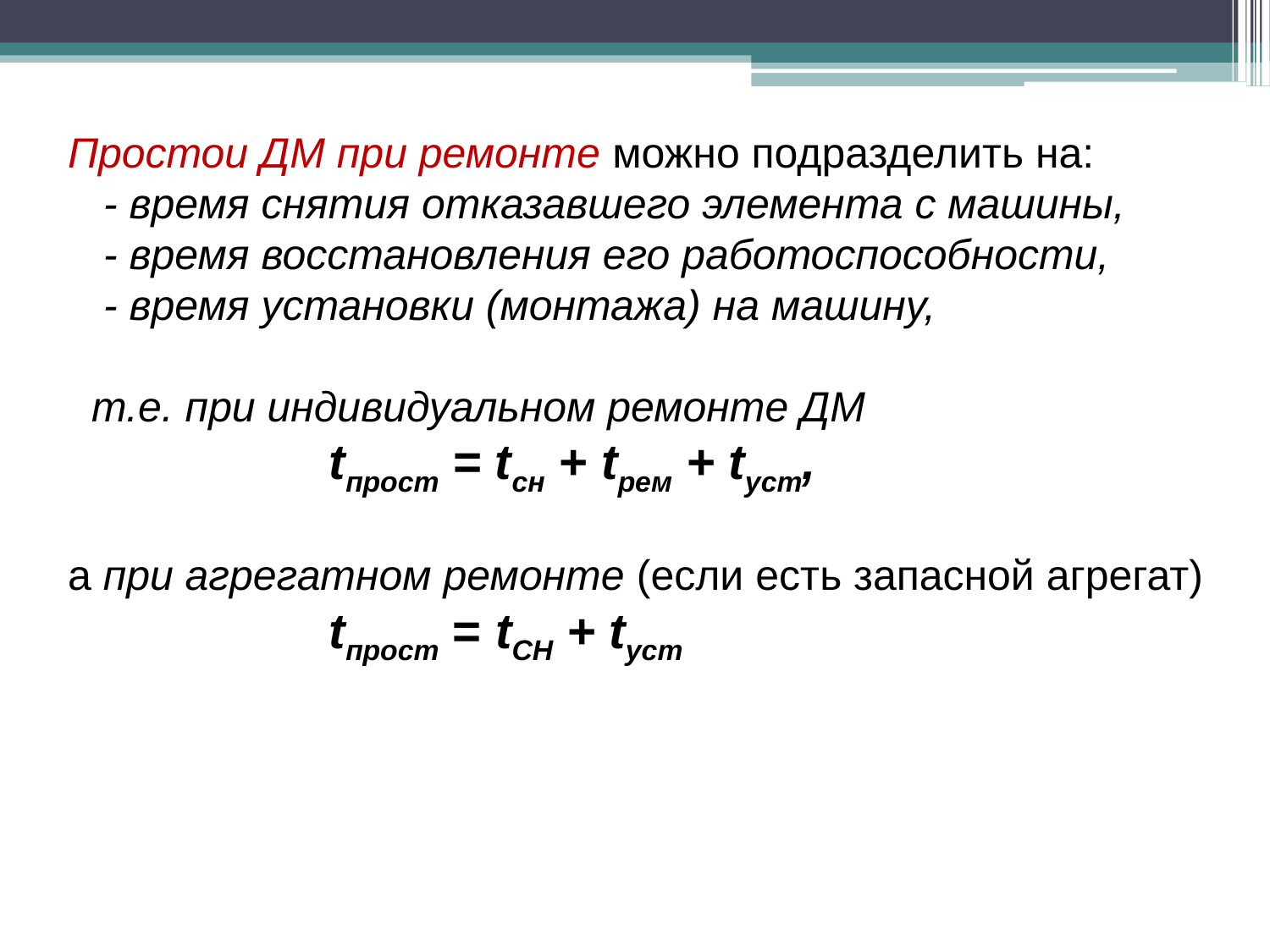

Простои ДМ при ремонте можно подразделить на:
   - время снятия отказавшего элемента с машины,
   - время восстановления его работоспособности,
   - время установки (монтажа) на машину,

  т.е. при индивидуальном ремонте ДМ
                   tпрост = tсн + tрем + tуст,

а при агрегатном ремонте (если есть запасной агрегат)
                   tпрост = tCH + tycт